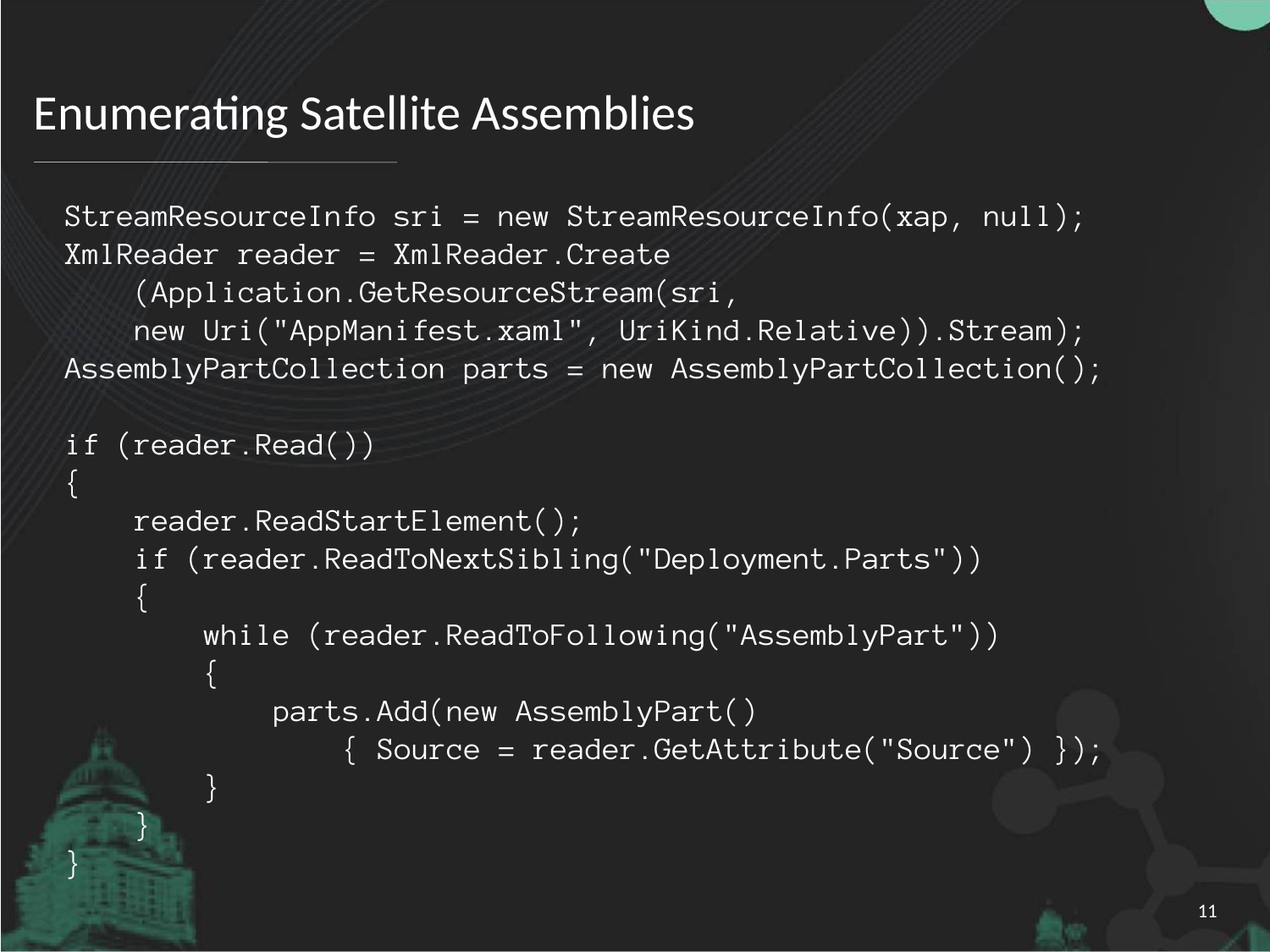

# Enumerating Satellite Assemblies
StreamResourceInfo sri = new StreamResourceInfo(xap, null);
XmlReader reader = XmlReader.Create
    (Application.GetResourceStream(sri,
    new Uri("AppManifest.xaml", UriKind.Relative)).Stream);
AssemblyPartCollection parts = new AssemblyPartCollection();

if (reader.Read())
{
    reader.ReadStartElement();
    if (reader.ReadToNextSibling("Deployment.Parts"))
    {
        while (reader.ReadToFollowing("AssemblyPart"))
        {
            parts.Add(new AssemblyPart()
                { Source = reader.GetAttribute("Source") });
        }
    }
}
11